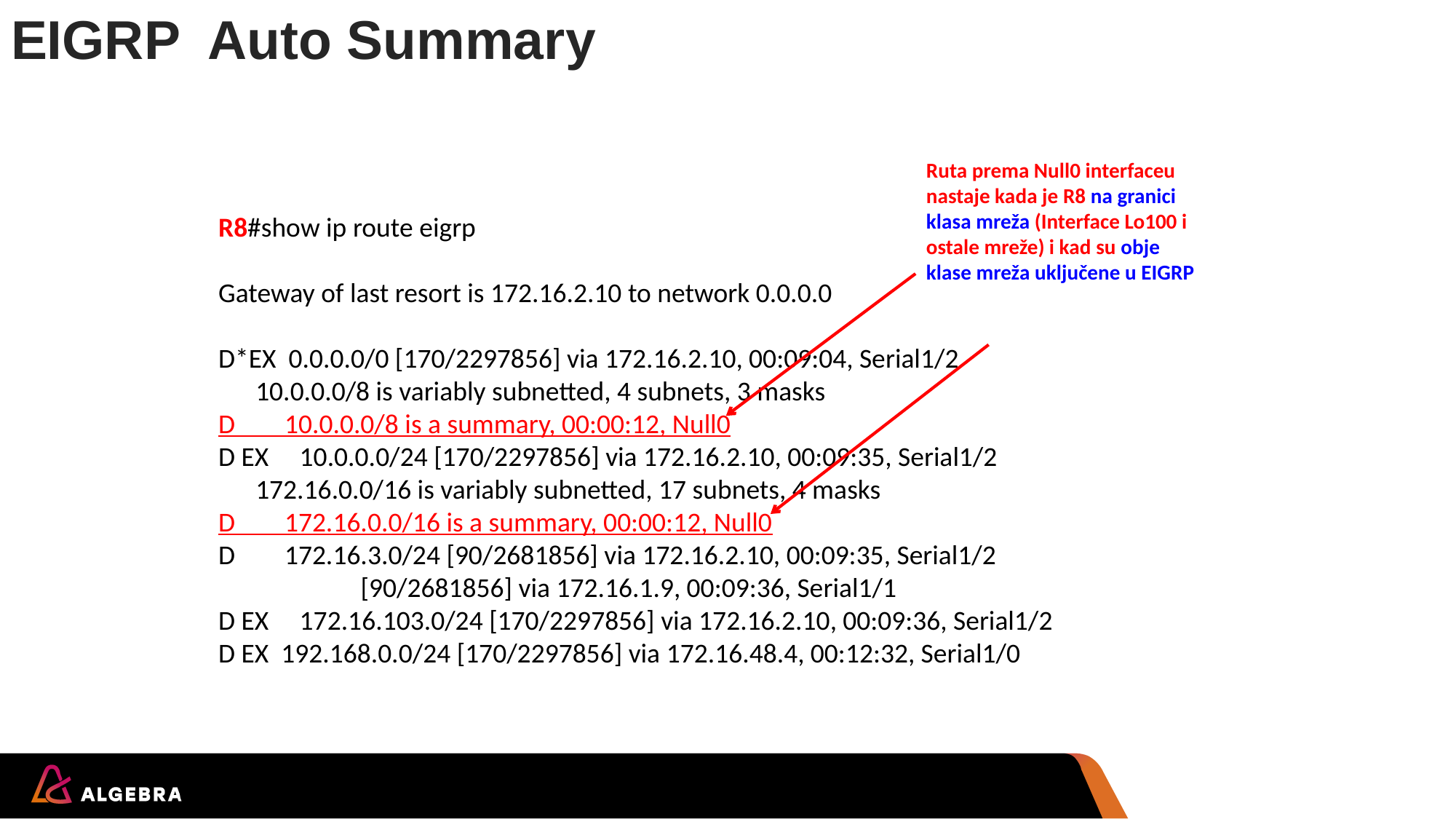

EIGRP  Auto Summary
Ruta prema Null0 interfaceu nastaje kada je R8 na granici klasa mreža (Interface Lo100 i ostale mreže) i kad su obje klase mreža uključene u EIGRP
R8#show ip route eigrp

Gateway of last resort is 172.16.2.10 to network 0.0.0.0

D*EX  0.0.0.0/0 [170/2297856] via 172.16.2.10, 00:09:04, Serial1/2
      10.0.0.0/8 is variably subnetted, 4 subnets, 3 masks
D        10.0.0.0/8 is a summary, 00:00:12, Null0
D EX     10.0.0.0/24 [170/2297856] via 172.16.2.10, 00:09:35, Serial1/2
      172.16.0.0/16 is variably subnetted, 17 subnets, 4 masks
D        172.16.0.0/16 is a summary, 00:00:12, Null0
D        172.16.3.0/24 [90/2681856] via 172.16.2.10, 00:09:35, Serial1/2
                       [90/2681856] via 172.16.1.9, 00:09:36, Serial1/1
D EX     172.16.103.0/24 [170/2297856] via 172.16.2.10, 00:09:36, Serial1/2
D EX  192.168.0.0/24 [170/2297856] via 172.16.48.4, 00:12:32, Serial1/0